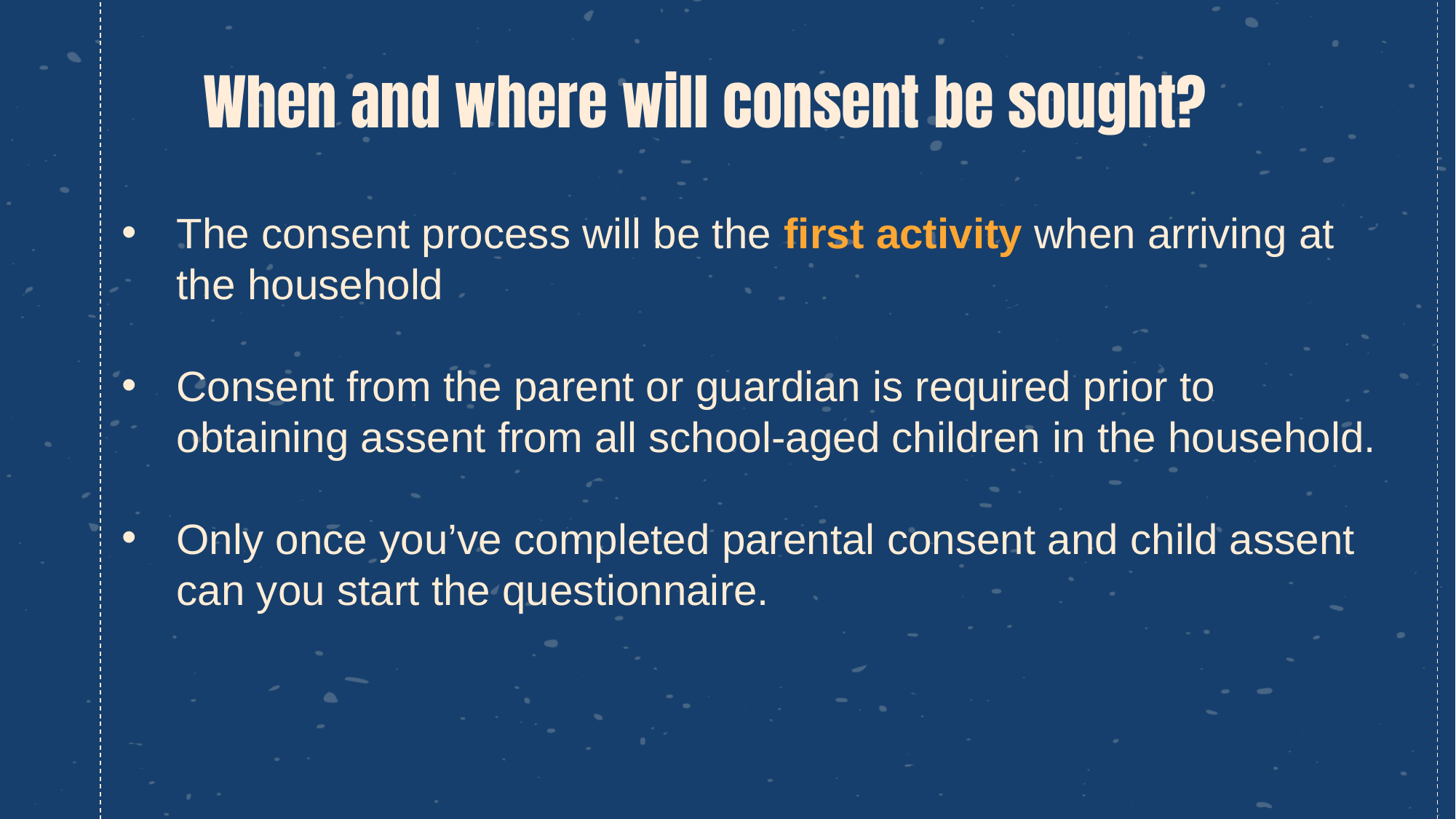

# When and where will consent be sought?
The consent process will be the first activity when arriving at the household

Consent from the parent or guardian is required prior to obtaining assent from all school-aged children in the household.

Only once you’ve completed parental consent and child assent can you start the questionnaire.